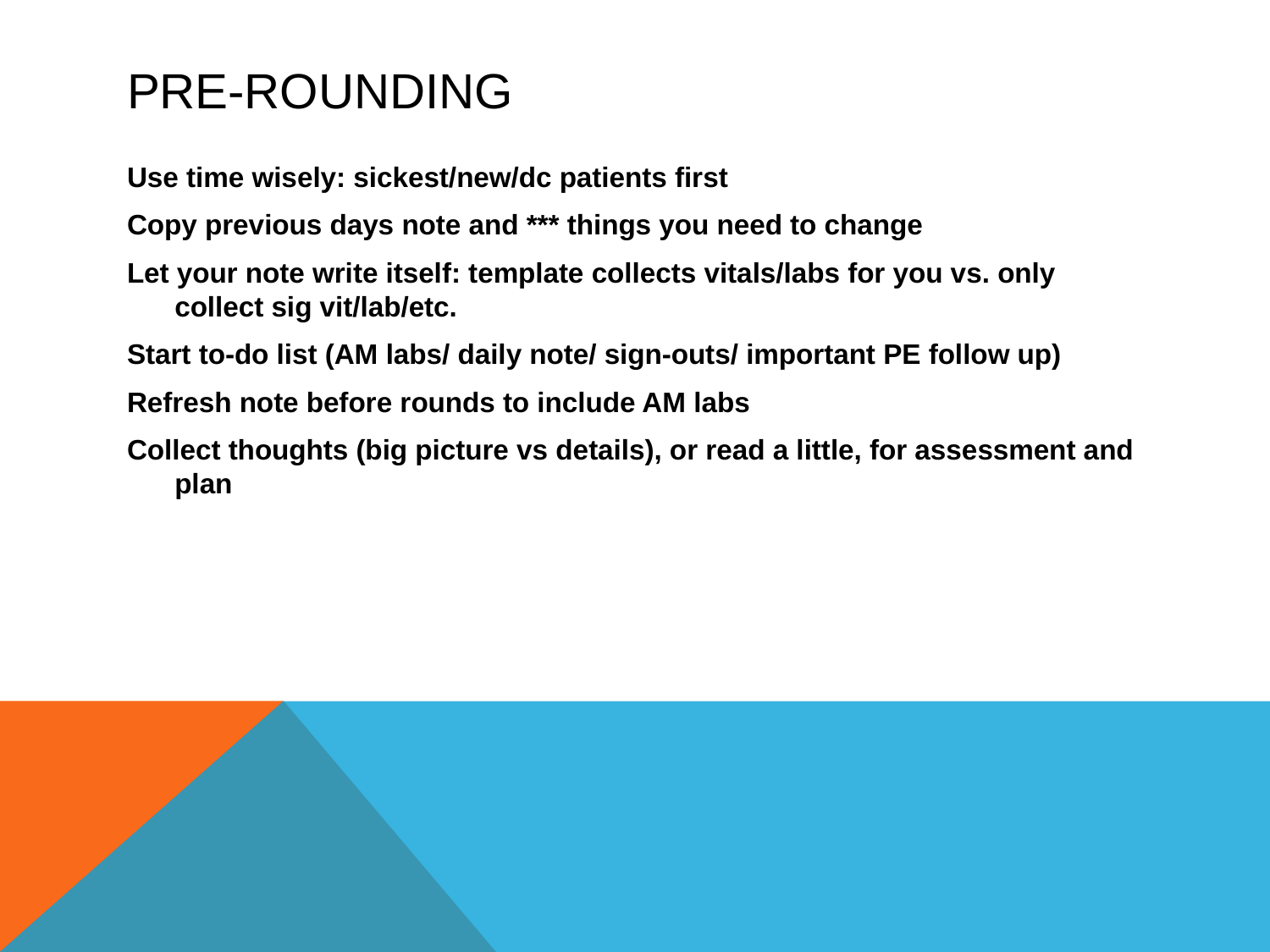

# Pre-Rounding
Use time wisely: sickest/new/dc patients first
Copy previous days note and *** things you need to change
Let your note write itself: template collects vitals/labs for you vs. only collect sig vit/lab/etc.
Start to-do list (AM labs/ daily note/ sign-outs/ important PE follow up)
Refresh note before rounds to include AM labs
Collect thoughts (big picture vs details), or read a little, for assessment and plan